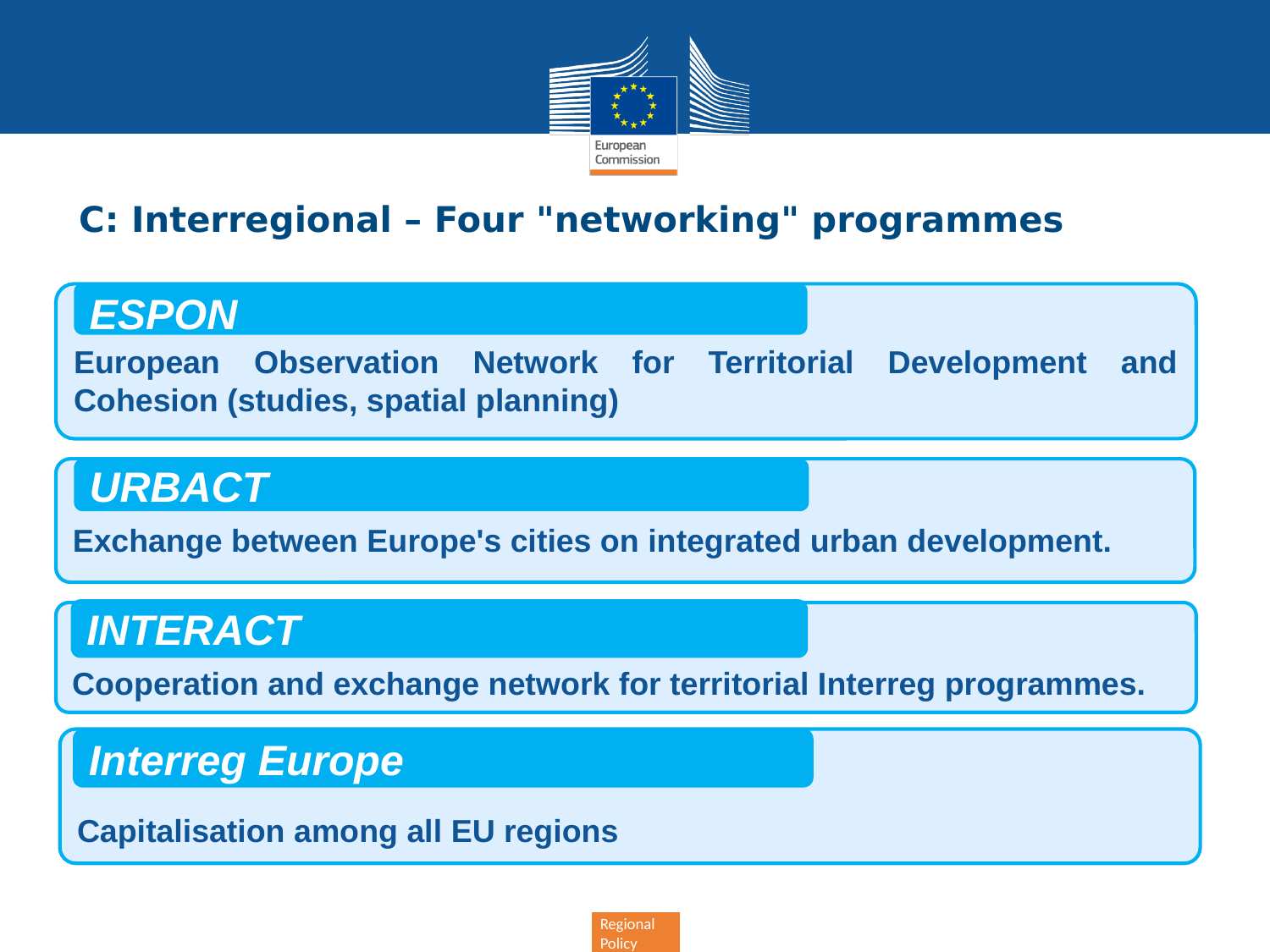

C: Interregional – Four "networking" programmes
ESPON

European Observation Network for Territorial Development and Cohesion (studies, spatial planning)

Exchange between Europe's cities on integrated urban development.
URBACT
INTERACT

Cooperation and exchange network for territorial Interreg programmes.

Interreg Europe

Capitalisation among all EU regions